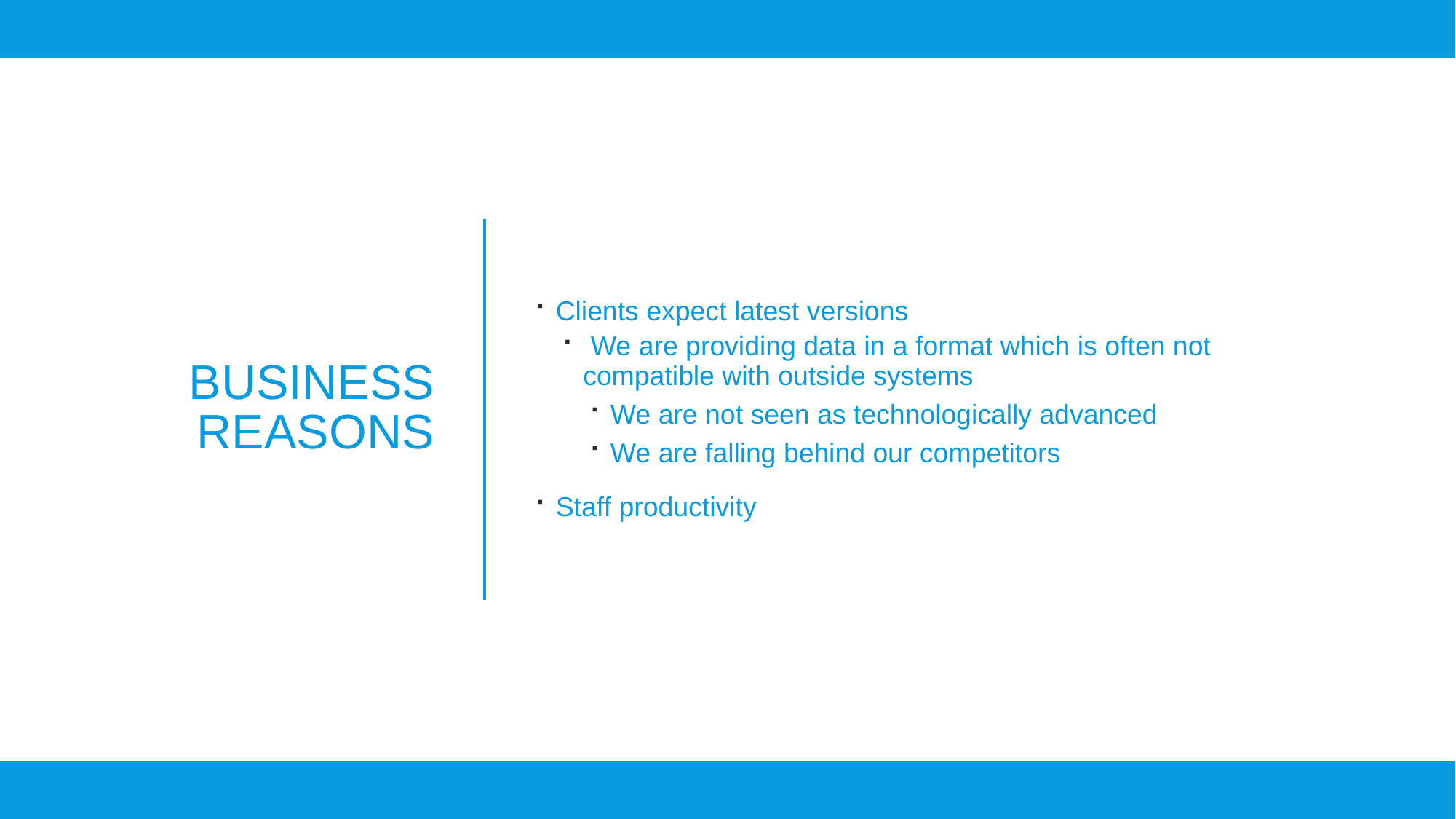

Clients expect latest versions
 We are providing data in a format which is often not compatible with outside systems
We are not seen as technologically advanced
We are falling behind our competitors
Staff productivity
# Business reasons